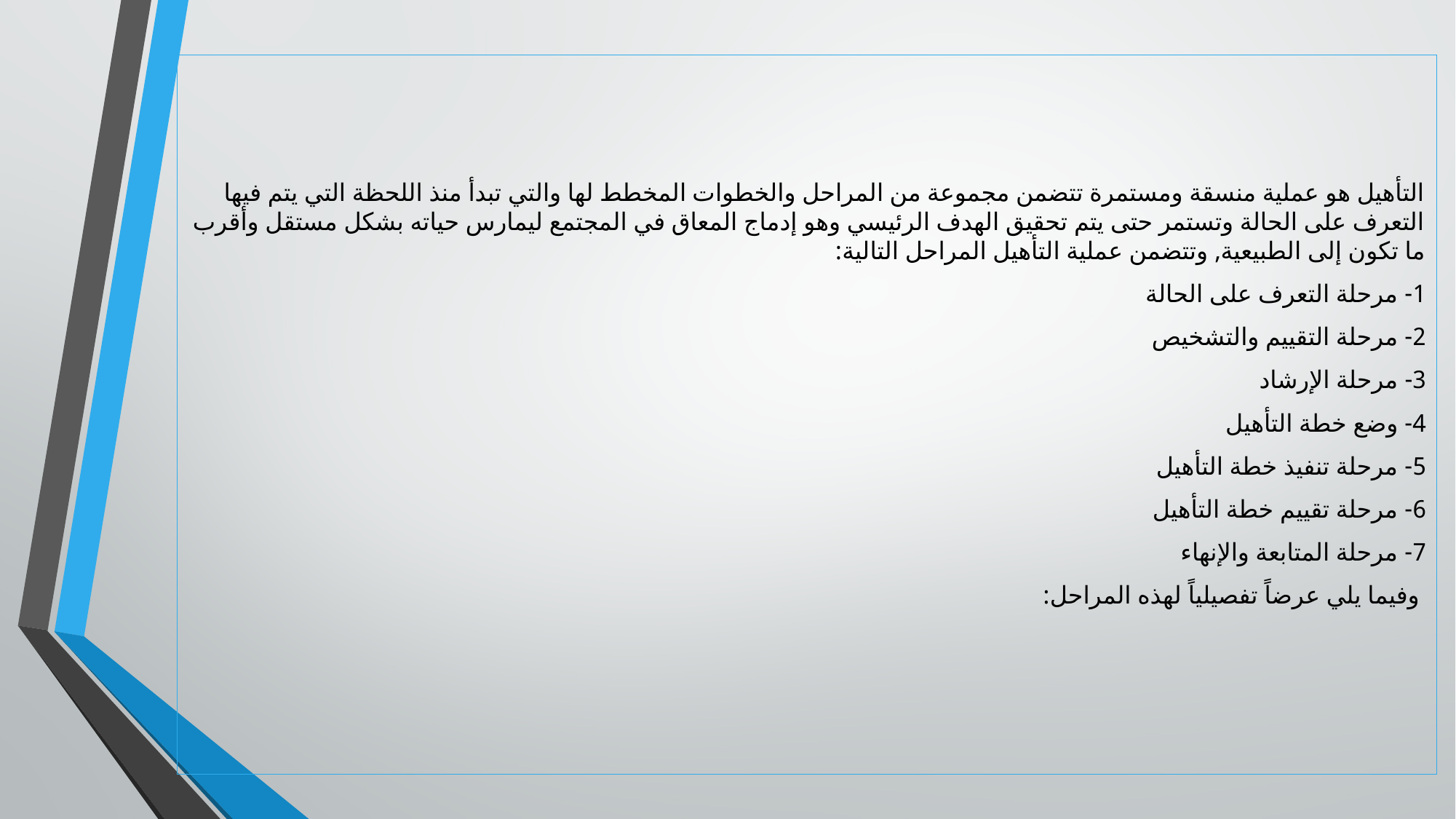

التأهيل هو عملية منسقة ومستمرة تتضمن مجموعة من المراحل والخطوات المخطط لها والتي تبدأ منذ اللحظة التي يتم فيها التعرف على الحالة وتستمر حتى يتم تحقيق الهدف الرئيسي وهو إدماج المعاق في المجتمع ليمارس حياته بشكل مستقل وأقرب ما تكون إلى الطبيعية, وتتضمن عملية التأهيل المراحل التالية:
1- مرحلة التعرف على الحالة
2- مرحلة التقييم والتشخيص
3- مرحلة الإرشاد
4- وضع خطة التأهيل
5- مرحلة تنفيذ خطة التأهيل
6- مرحلة تقييم خطة التأهيل
7- مرحلة المتابعة والإنهاء
 وفيما يلي عرضاً تفصيلياً لهذه المراحل: